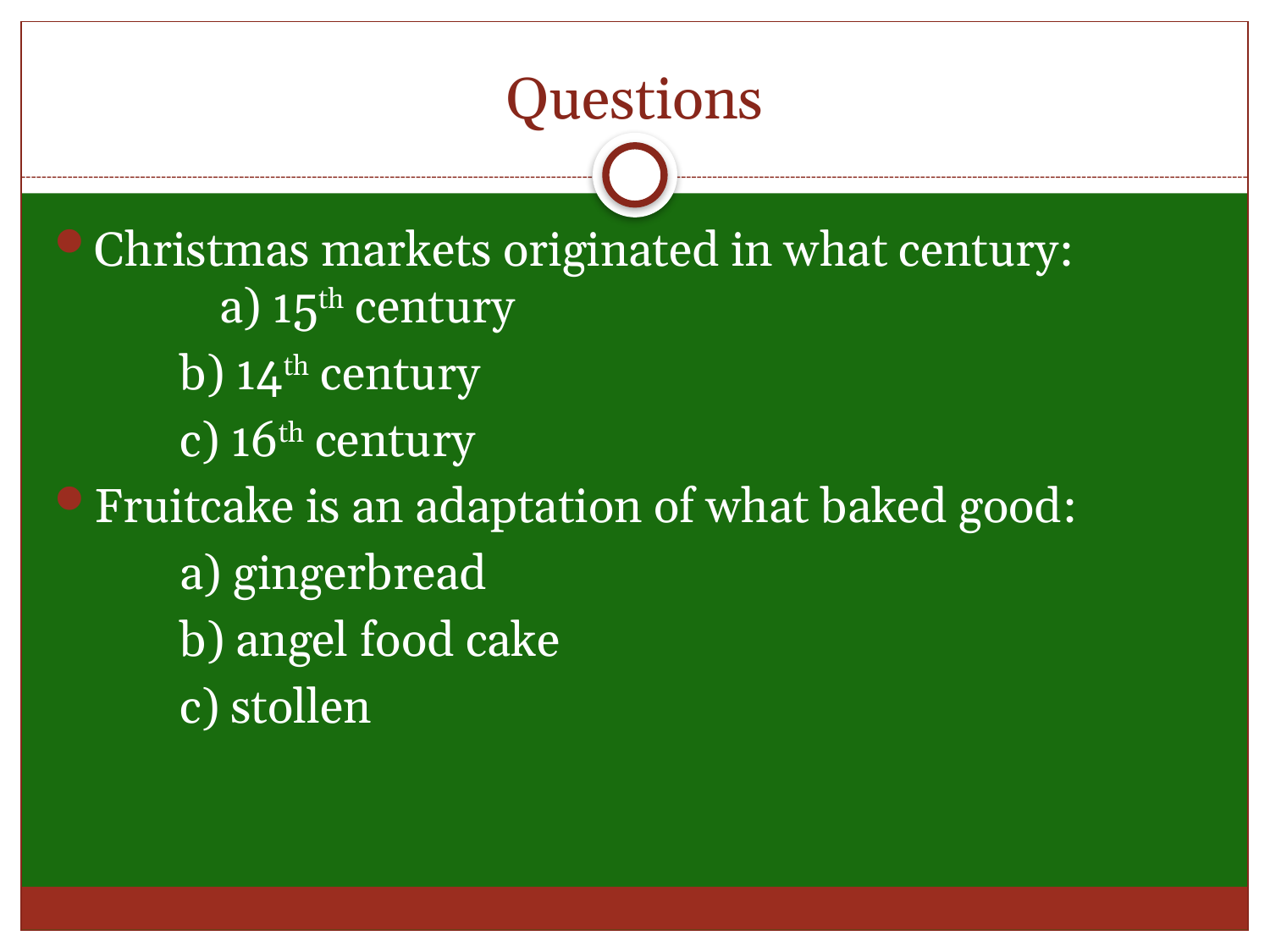

# Questions
Christmas markets originated in what century: 		a) 15th century
           b) 14th century
           c) 16th century
Fruitcake is an adaptation of what baked good:
           a) gingerbread
           b) angel food cake
           c) stollen